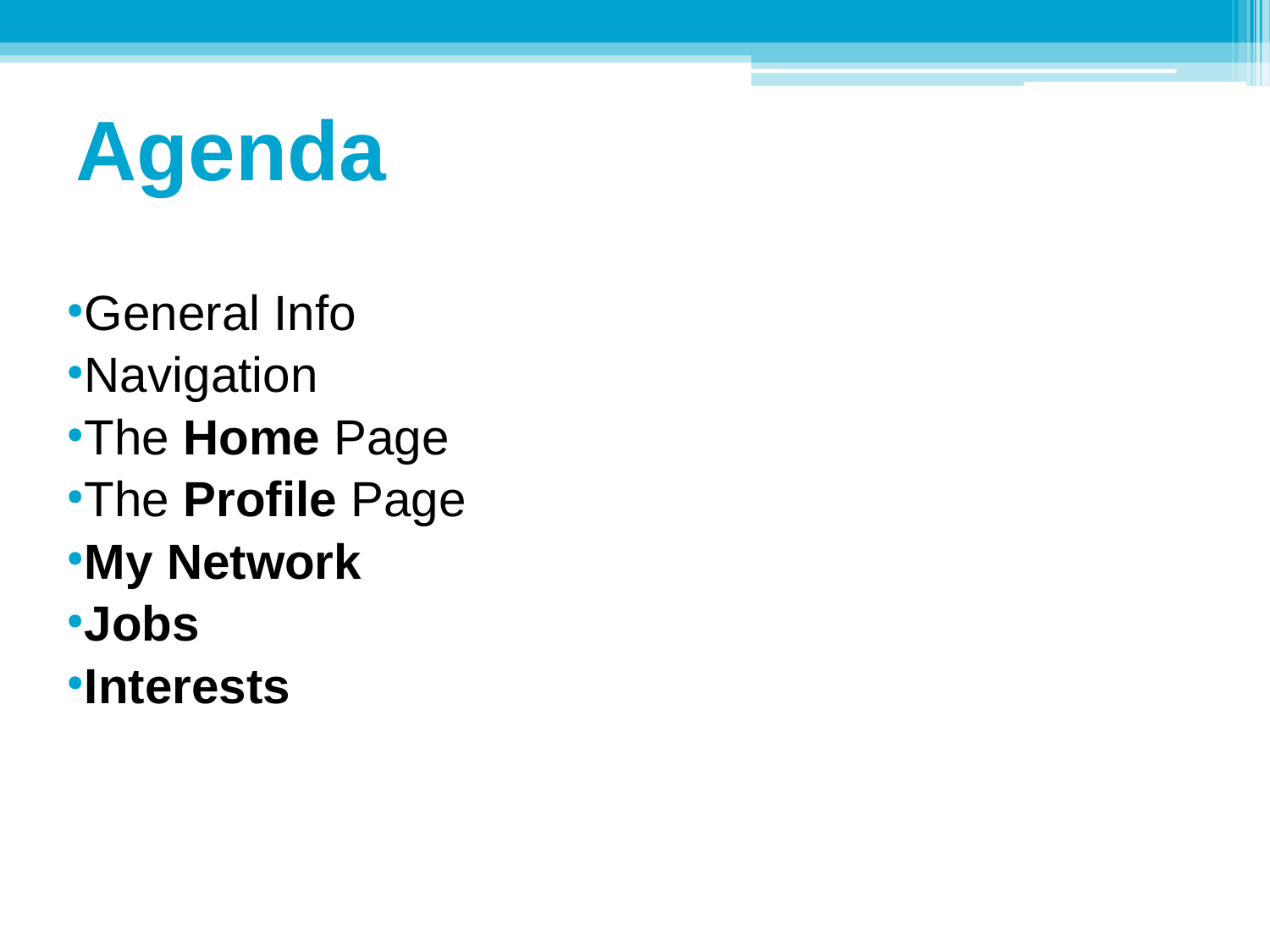

# Agenda
General Info
Navigation
The Home Page
The Profile Page
My Network
Jobs
Interests